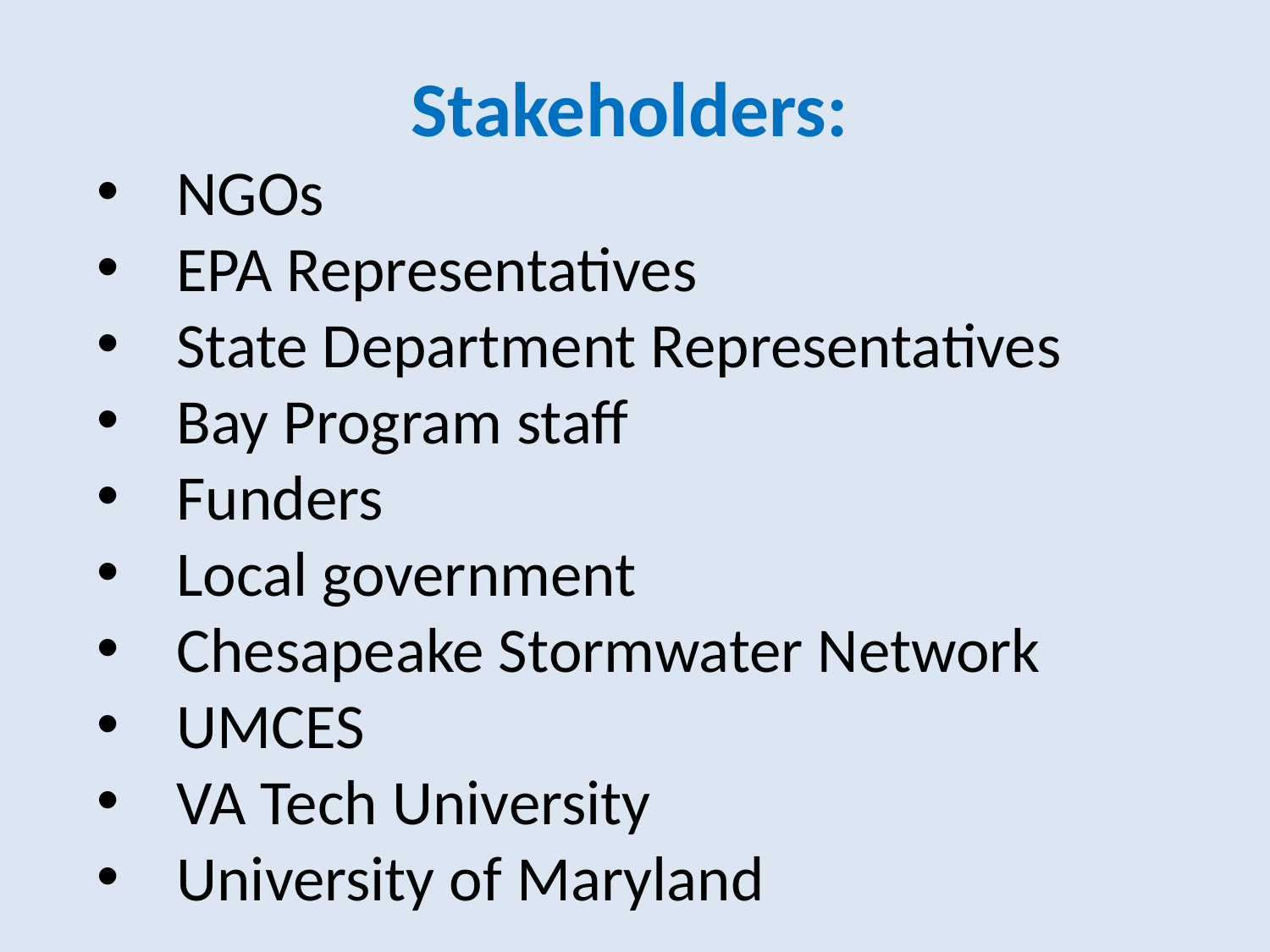

Stakeholders:
NGOs
EPA Representatives
State Department Representatives
Bay Program staff
Funders
Local government
Chesapeake Stormwater Network
UMCES
VA Tech University
University of Maryland